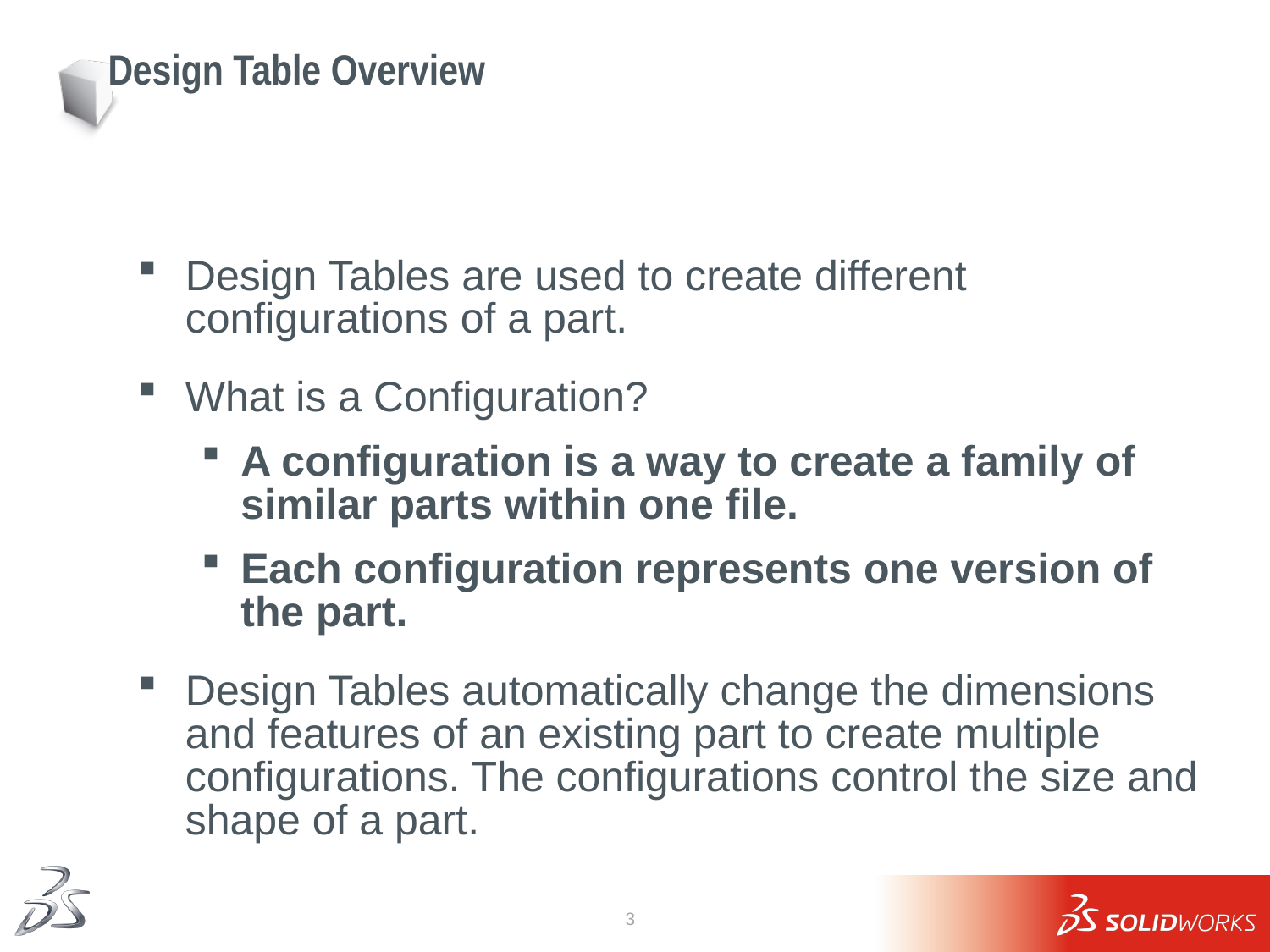

# Design Table Overview
Design Tables are used to create different configurations of a part.
What is a Configuration?
A configuration is a way to create a family of similar parts within one file.
Each configuration represents one version of the part.
Design Tables automatically change the dimensions and features of an existing part to create multiple configurations. The configurations control the size and shape of a part.